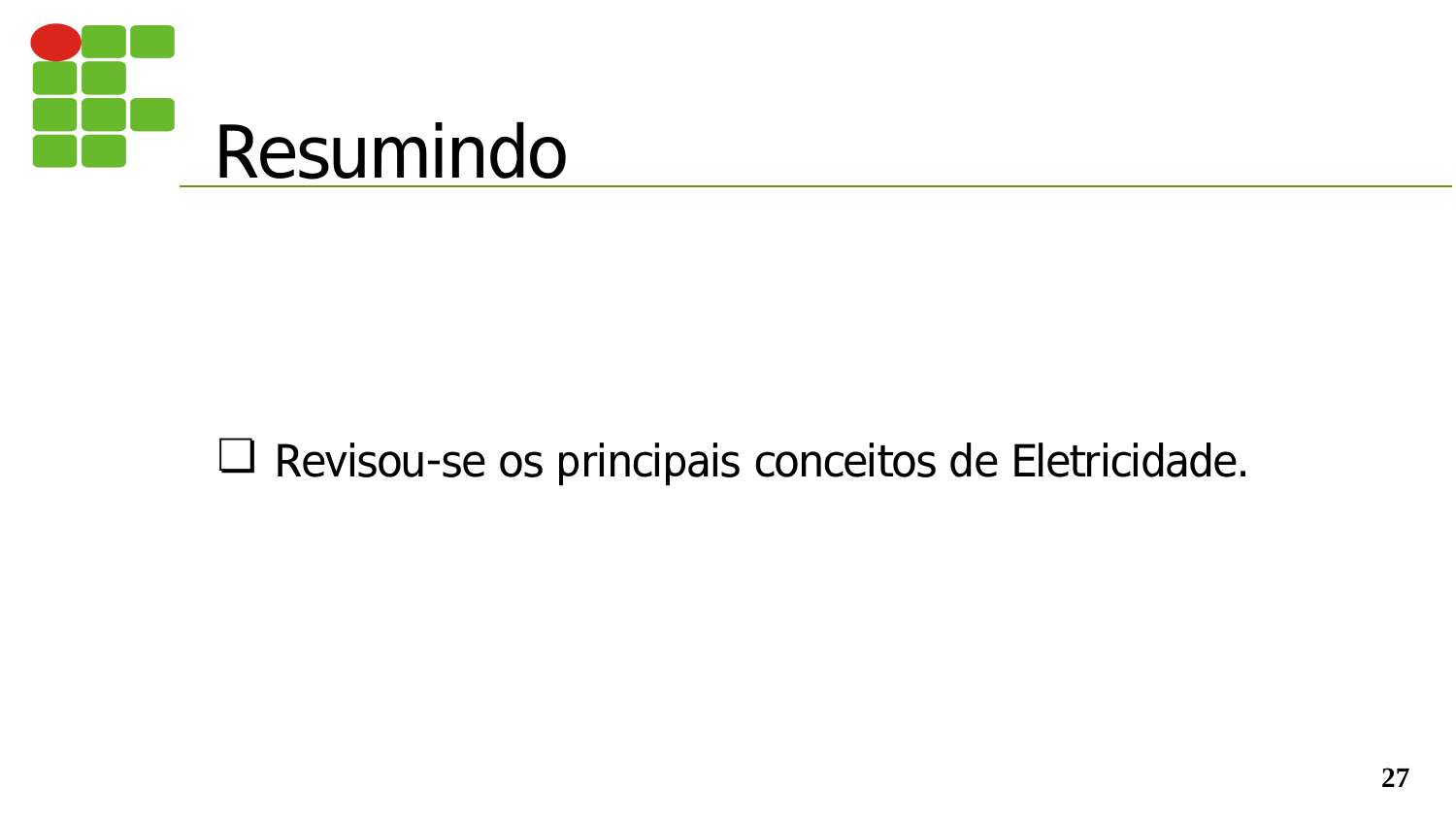

# Resumindo

Revisou-se os principais conceitos de Eletricidade.

27